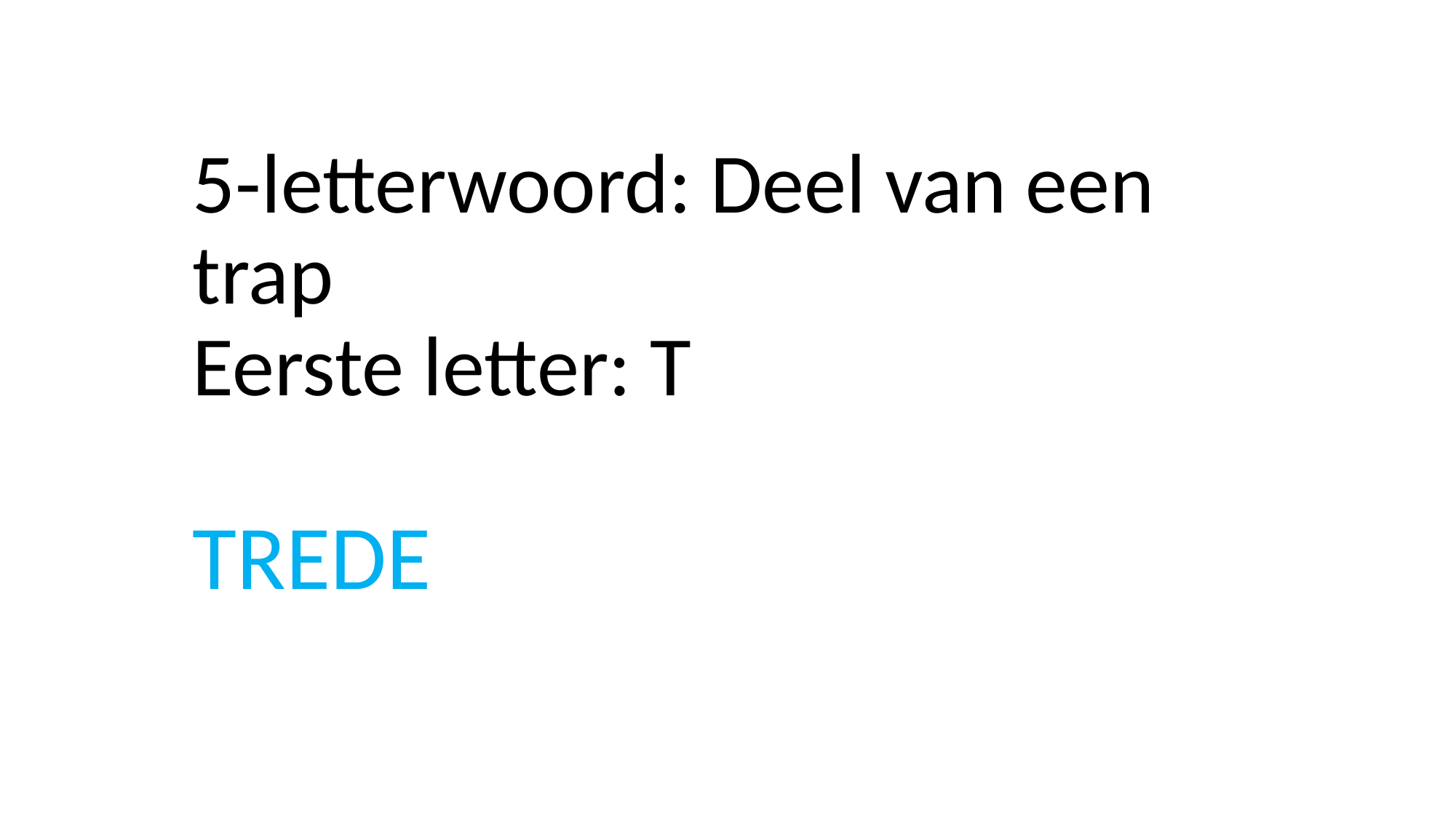

# 5-letterwoord: Deel van een trap Eerste letter: T
TREDE